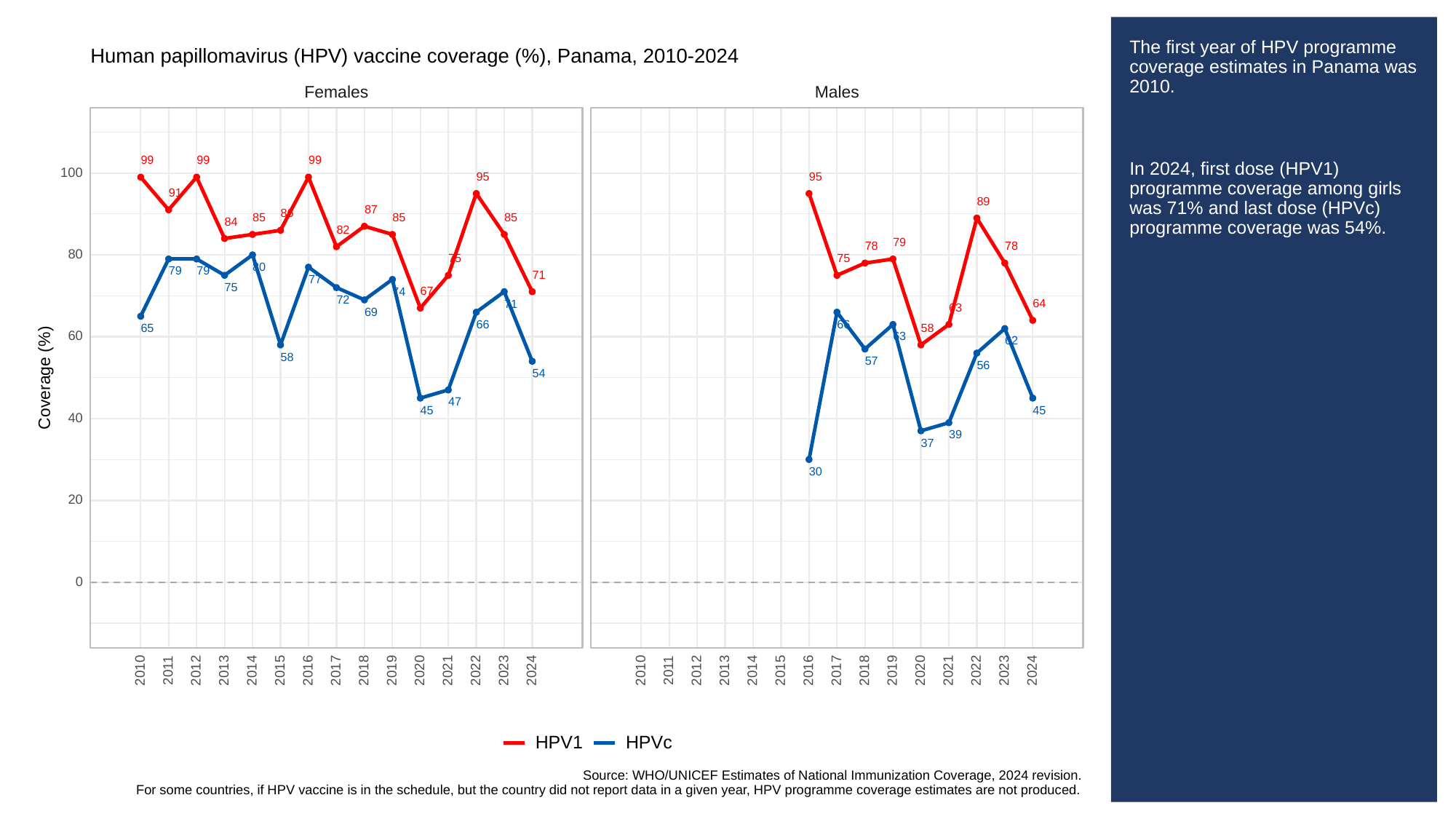

# The first year of HPV programme coverage estimates in Panama was 2010.

In 2024, first dose (HPV1) programme coverage among girls was 71% and last dose (HPVc) programme coverage was 54%.

Human papillomavirus (HPV) vaccine coverage (%), Panama, 2010-2024
Females
Males

99
99
99
100
95
95

91

89
87

86
85
85
85

84

82

79
78
78

80

75
75

80

79
79
71

77

75

67
74

72

64
71
63

69

66
66

58
65

60
63

62

58
57

56
54
Coverage (%)

47
45
45
40

39
37

30
20

0

2013
2023
2013
2023
2010
2011
2012
2014
2015
2016
2017
2018
2019
2020
2021
2022
2024
2010
2011
2012
2014
2015
2016
2017
2018
2019
2020
2021
2022
2024
HPVc
HPV1

Source: WHO/UNICEF Estimates of National Immunization Coverage, 2024 revision.
For some countries, if HPV vaccine is in the schedule, but the country did not report data in a given year, HPV programme coverage estimates are not produced.